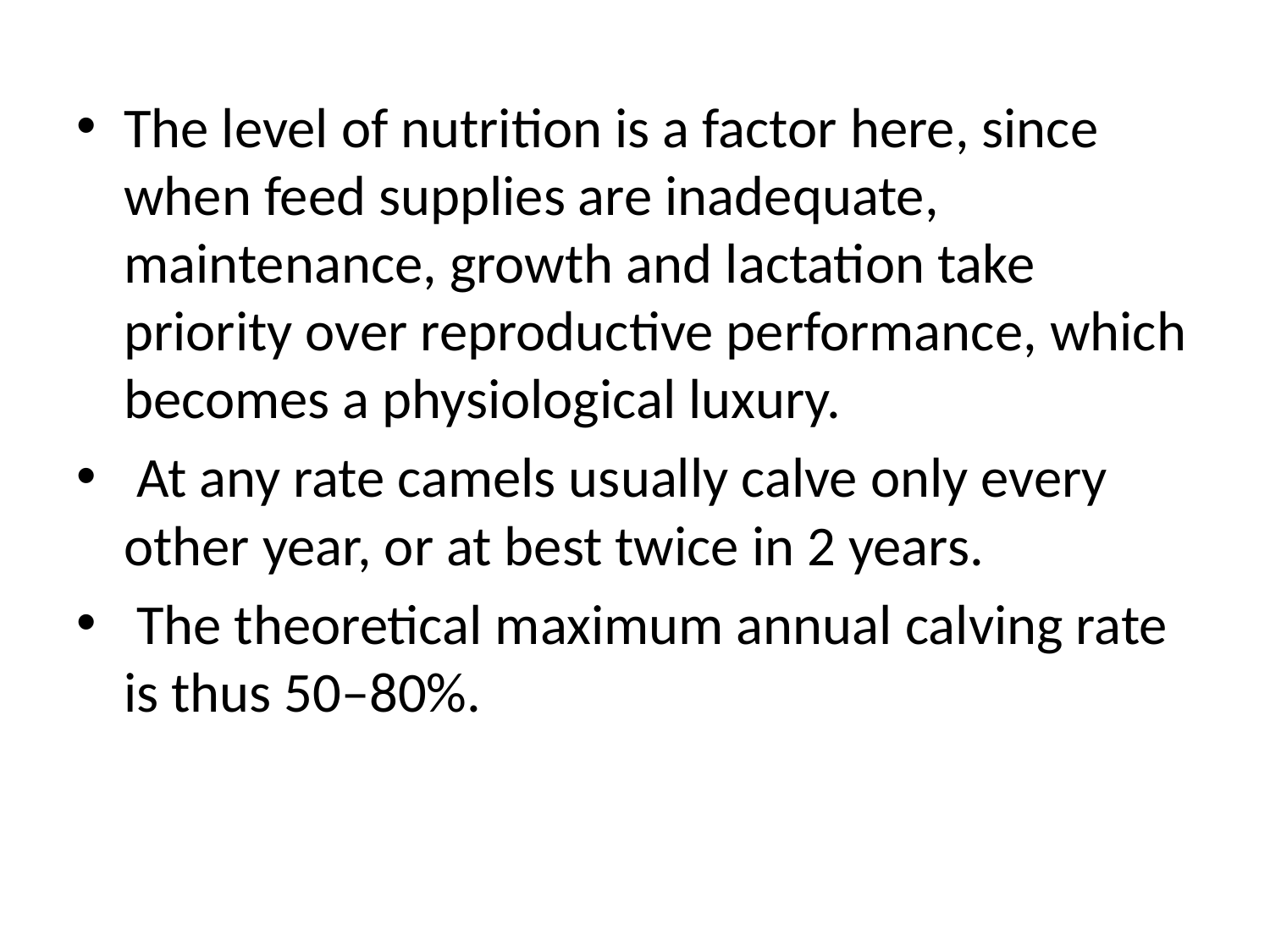

The level of nutrition is a factor here, since when feed supplies are inadequate, maintenance, growth and lactation take priority over reproductive performance, which becomes a physiological luxury.
 At any rate camels usually calve only every other year, or at best twice in 2 years.
 The theoretical maximum annual calving rate is thus 50–80%.